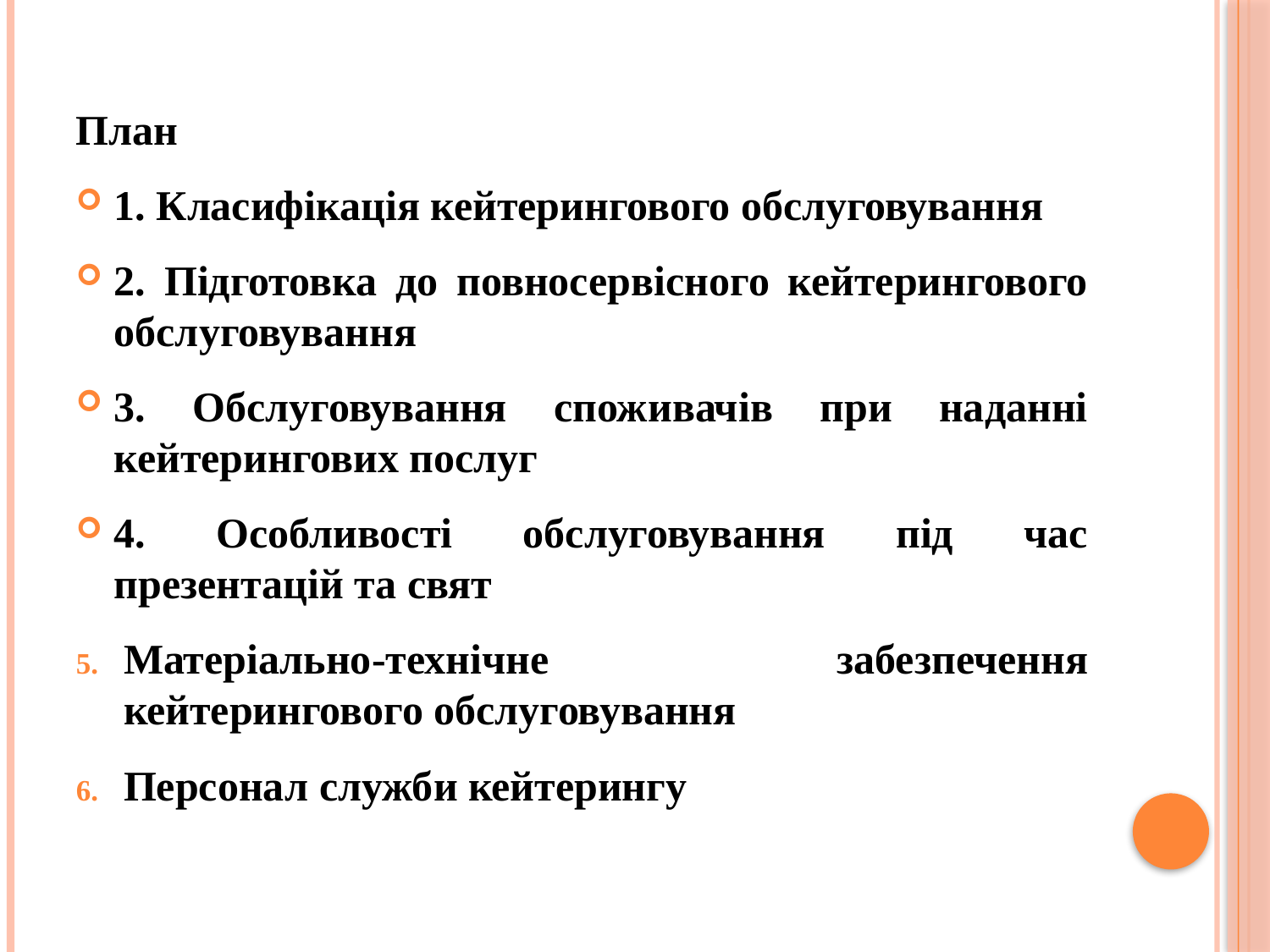

План
1. Класифікація кейтерингового обслуговування
2. Підготовка до повносервісного кейтерингового обслуговування
3. Обслуговування споживачів при наданні кейтерингових послуг
4. Особливості обслуговування під час презентацій та свят
Матеріально-технічне забезпечення кейтерингового обслуговування
Персонал служби кейтерингу